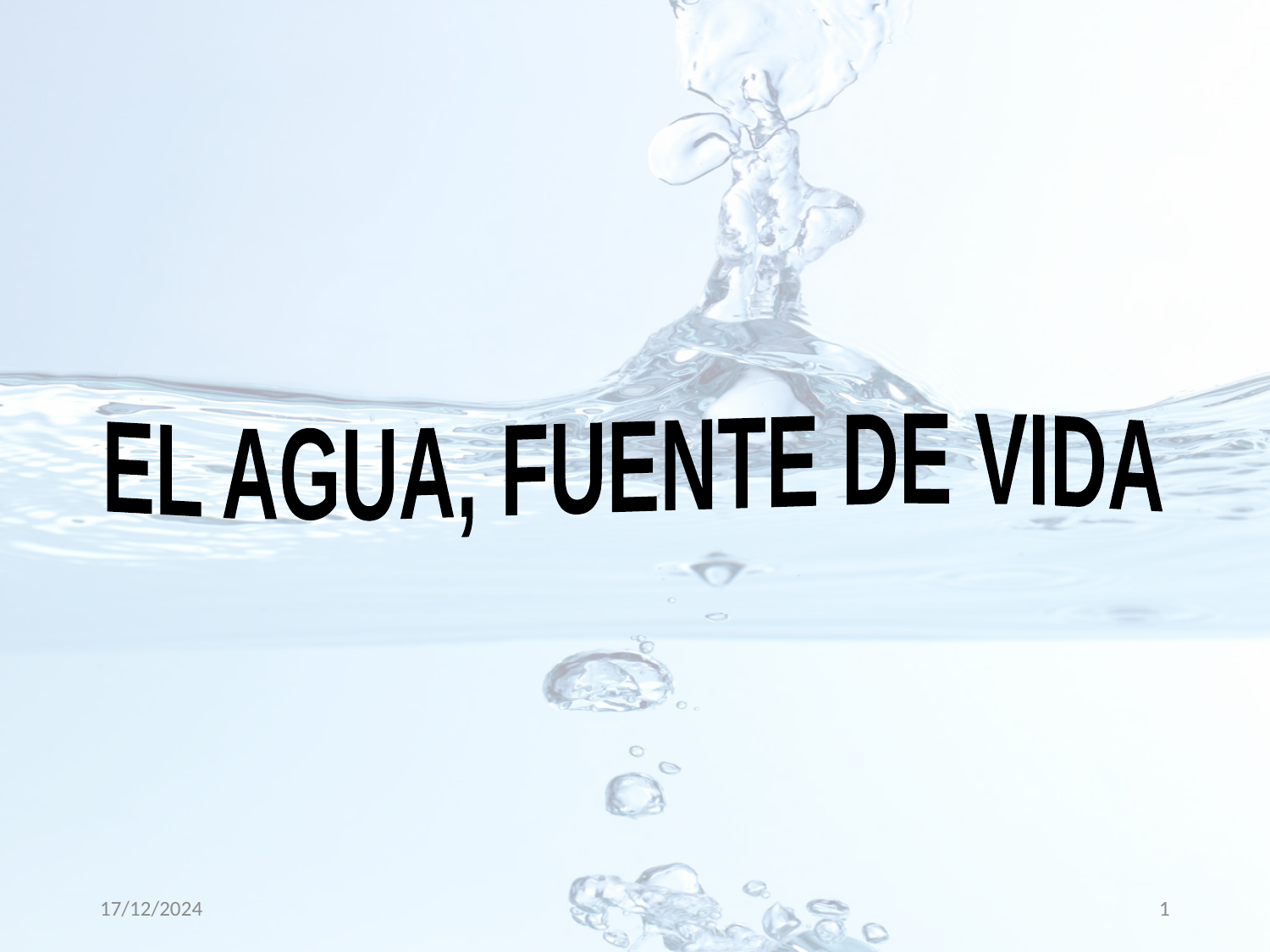

EL AGUA, FUENTE DE VIDA
17/12/2024
1